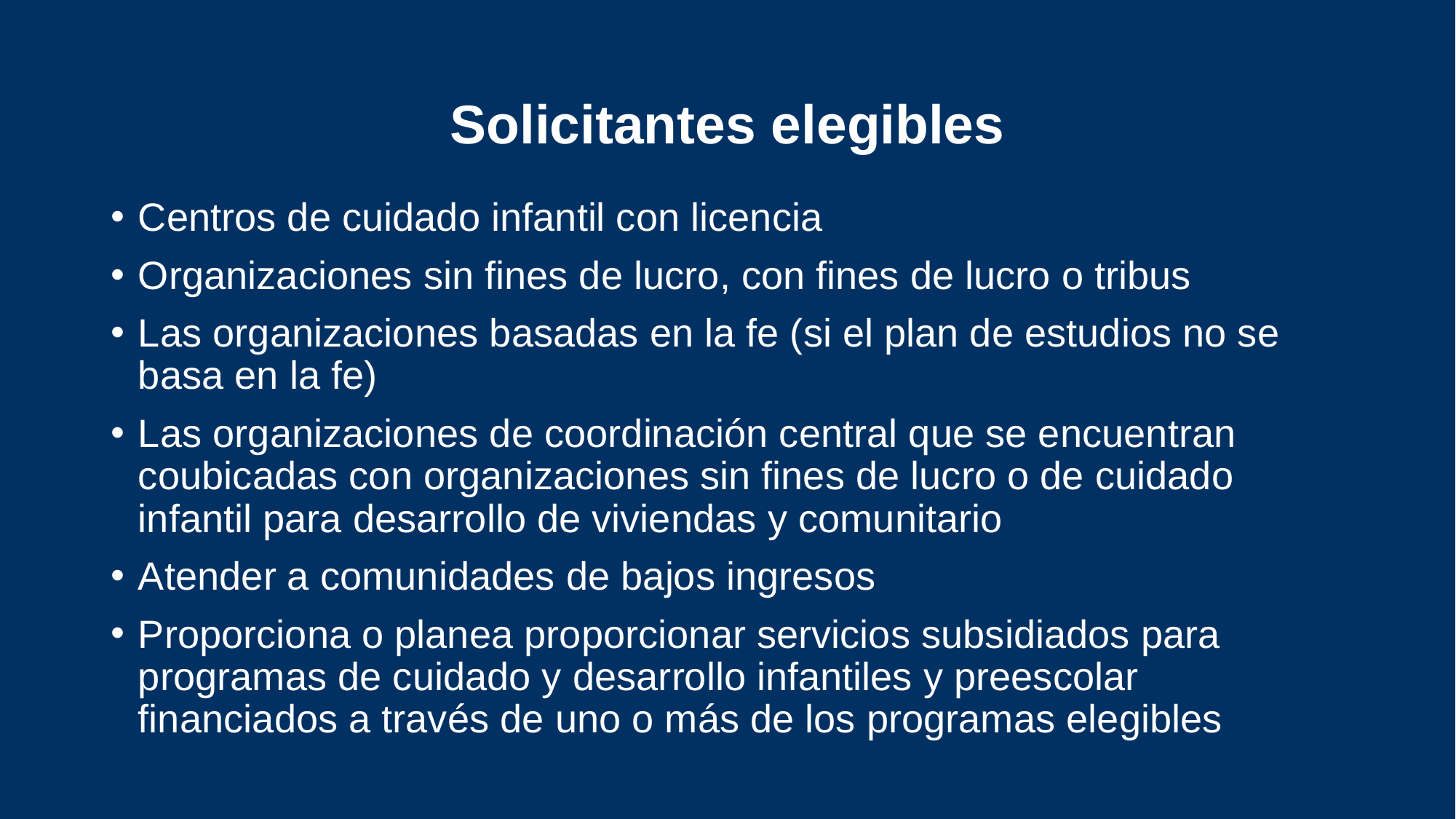

# Solicitantes elegibles
Centros de cuidado infantil con licencia
Organizaciones sin fines de lucro, con fines de lucro o tribus
Las organizaciones basadas en la fe (si el plan de estudios no se basa en la fe)
Las organizaciones de coordinación central que se encuentran coubicadas con organizaciones sin fines de lucro o de cuidado infantil para desarrollo de viviendas y comunitario
Atender a comunidades de bajos ingresos
Proporciona o planea proporcionar servicios subsidiados para programas de cuidado y desarrollo infantiles y preescolar financiados a través de uno o más de los programas elegibles